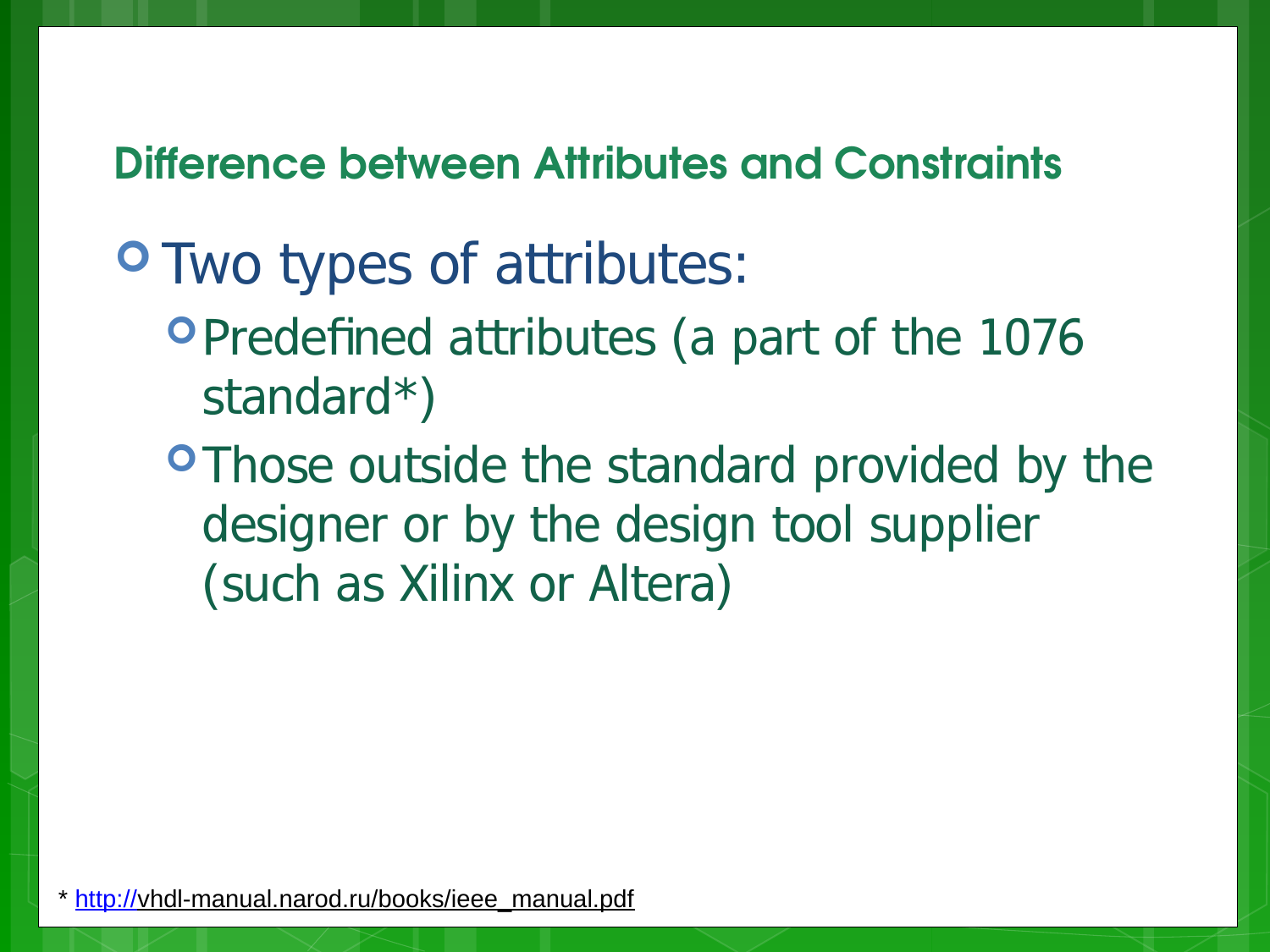

# Difference between Attributes and Constraints
Two types of attributes:
Predefined attributes (a part of the 1076 standard*)
Those outside the standard provided by the designer or by the design tool supplier (such as Xilinx or Altera)
* http://vhdl-manual.narod.ru/books/ieee_manual.pdf